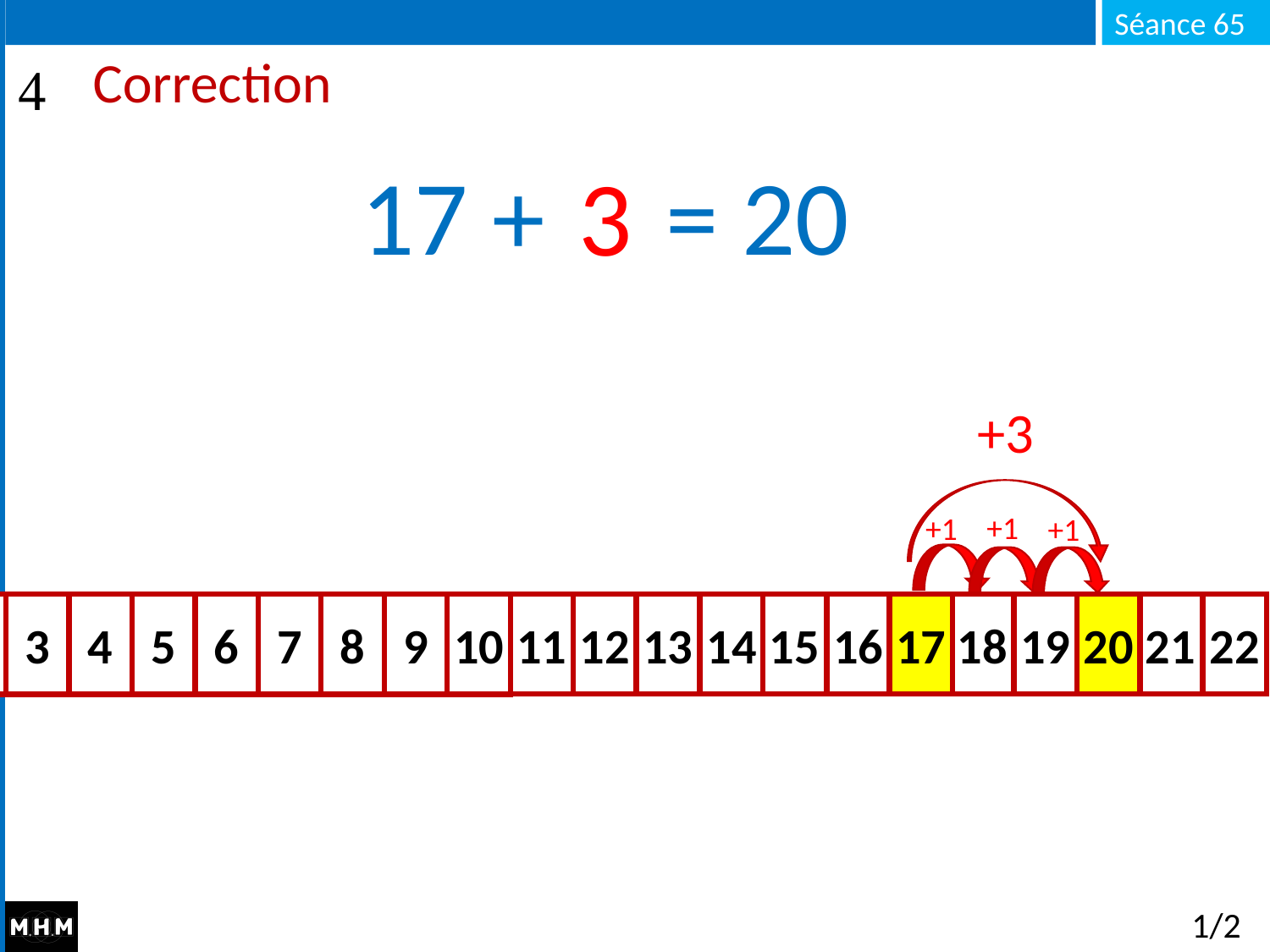

# Correction
17 + … = 20
3
+3

+1

+1

+1

22
20
21
19
18
17
16
15
11
13
12
1
3
4
5
6
7
8
9
10
2
14
17
20
1/2